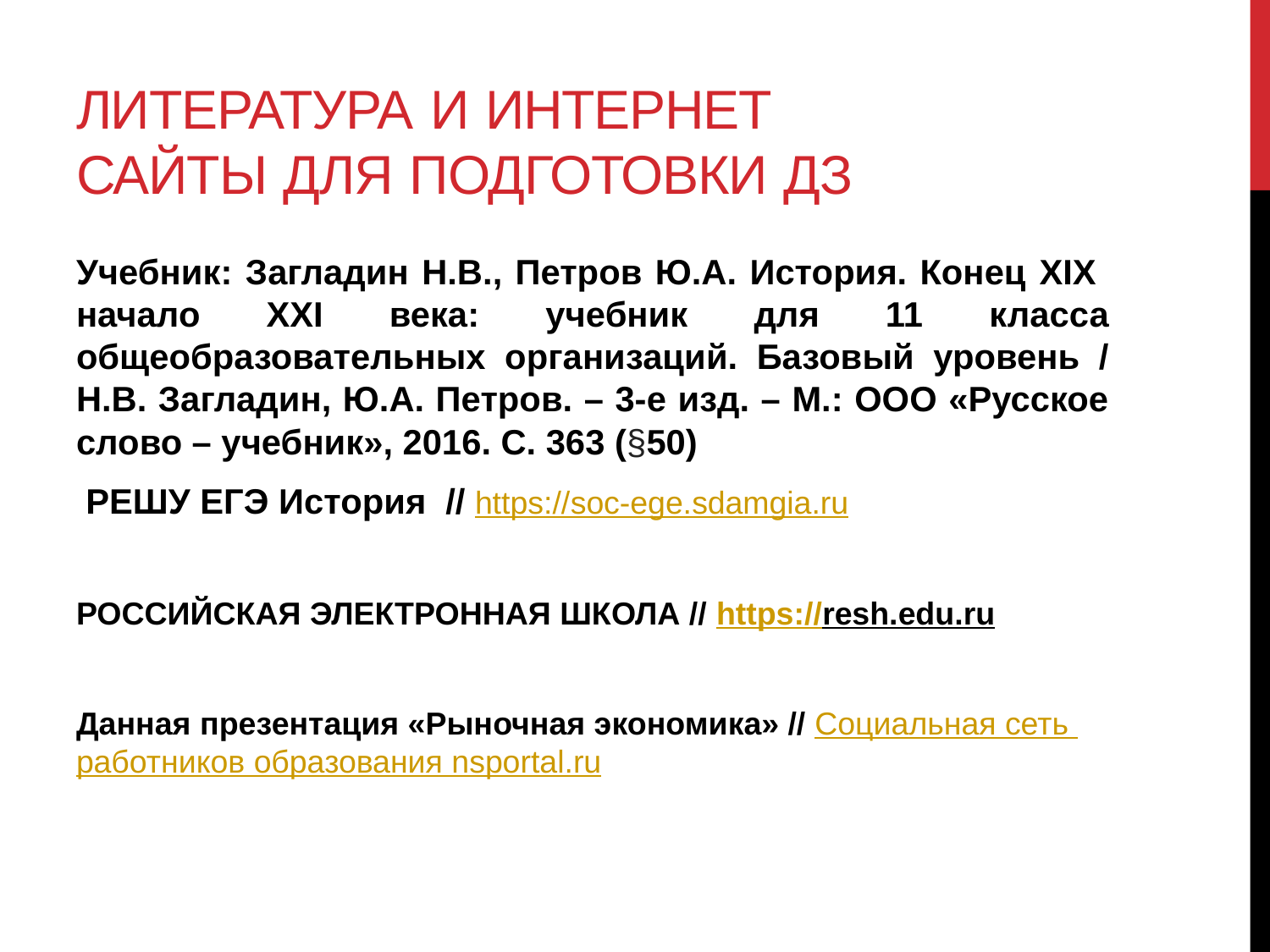

# Литература и интернет сайты для подготовки дз
Учебник: Загладин Н.В., Петров Ю.А. История. Конец XIX  начало XXI века: учебник для 11 класса общеобразовательных организаций. Базовый уровень / Н.В. Загладин, Ю.А. Петров. – 3-е изд. – М.: ООО «Русское слово – учебник», 2016. С. 363 (§50)
 РЕШУ ЕГЭ История  // https://soc-ege.sdamgia.ru

РОССИЙСКАЯ ЭЛЕКТРОННАЯ ШКОЛА // https://resh.edu.ru

Данная презентация «Рыночная экономика» // Социальная сеть работников образования nsportal.ru